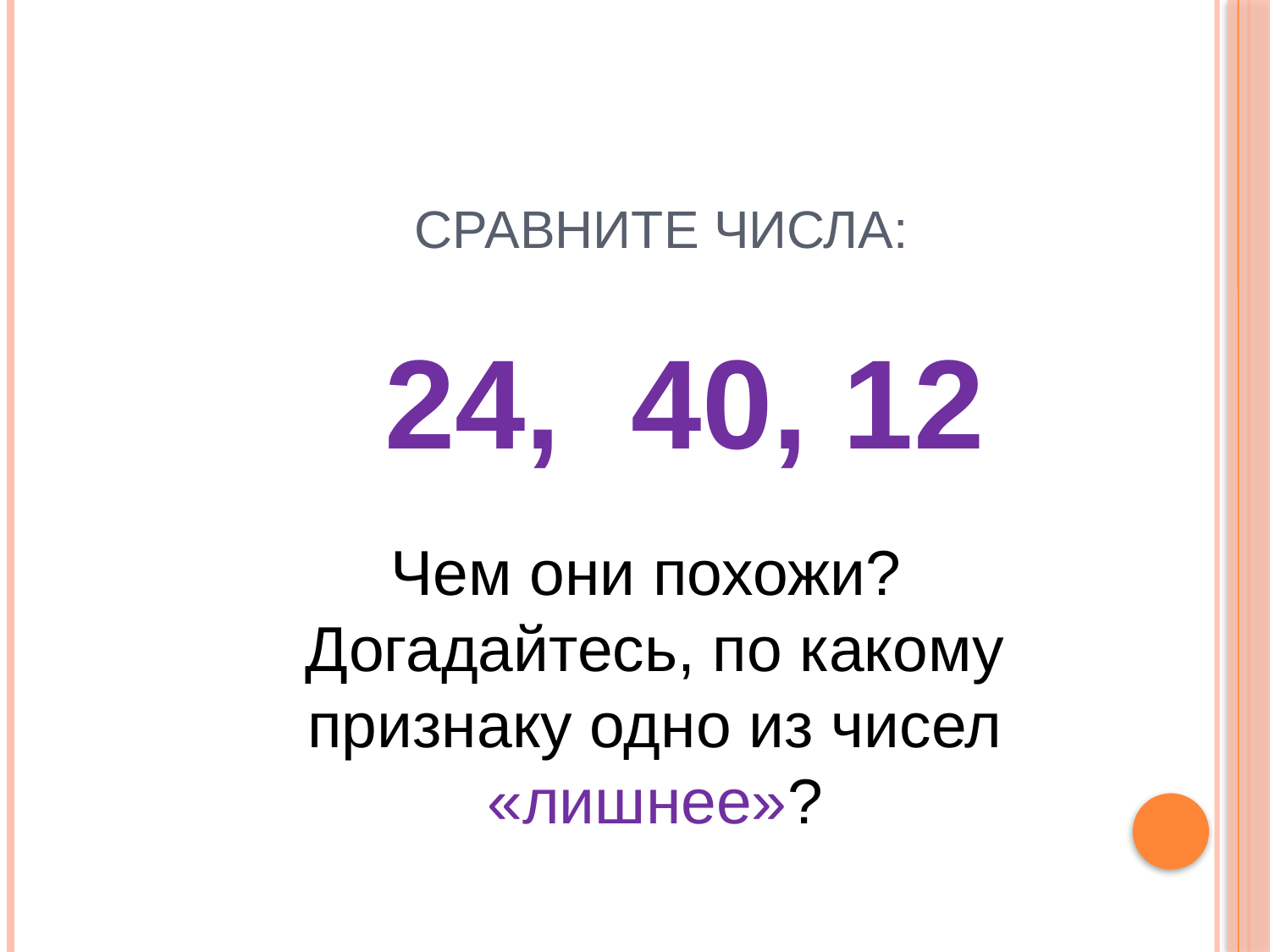

# Сравните числа:
24,  40, 12
Чем они похожи?
Догадайтесь, по какому признаку одно из чисел «лишнее»?